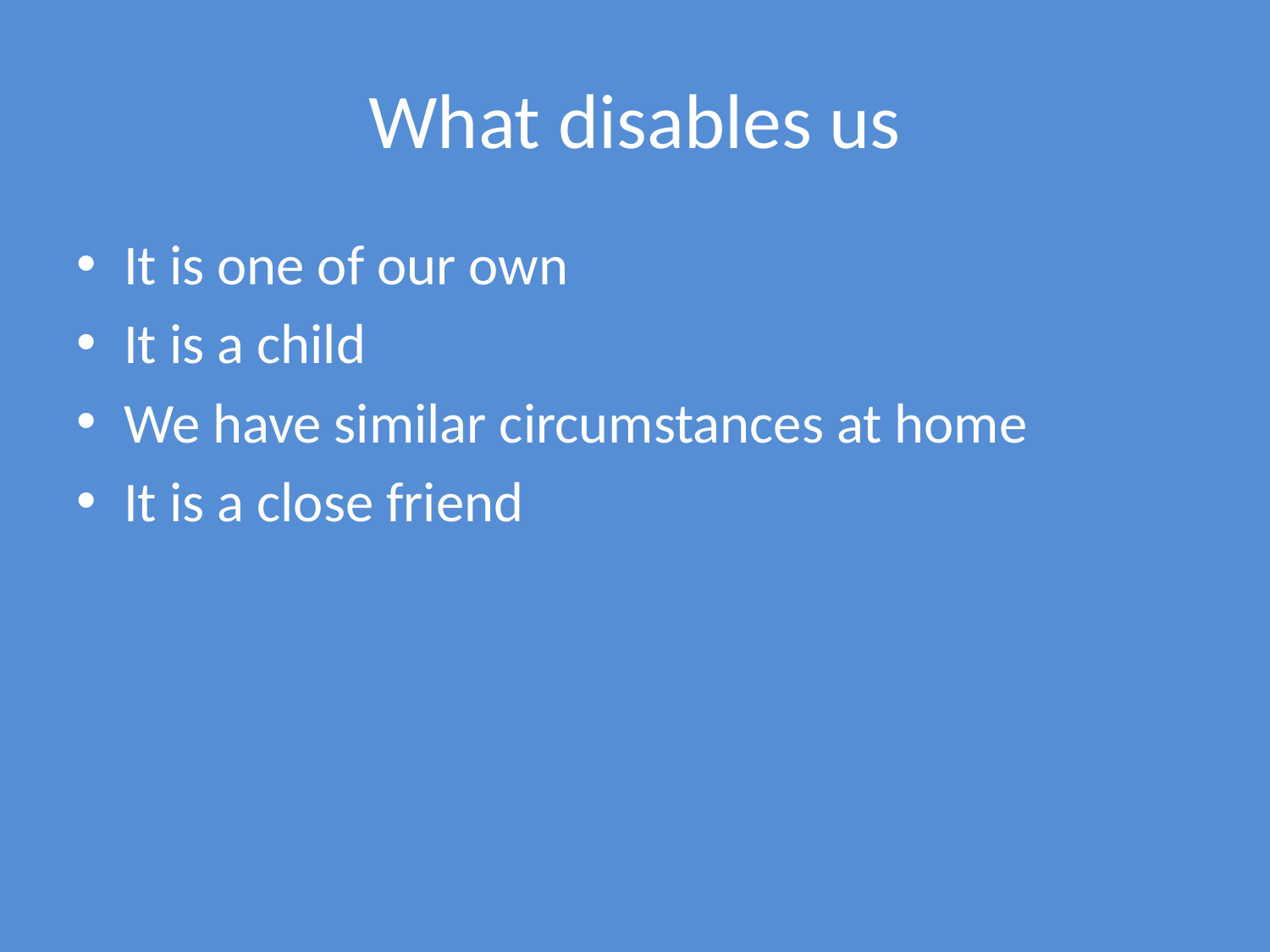

# What disables us
It is one of our own
It is a child
We have similar circumstances at home
It is a close friend